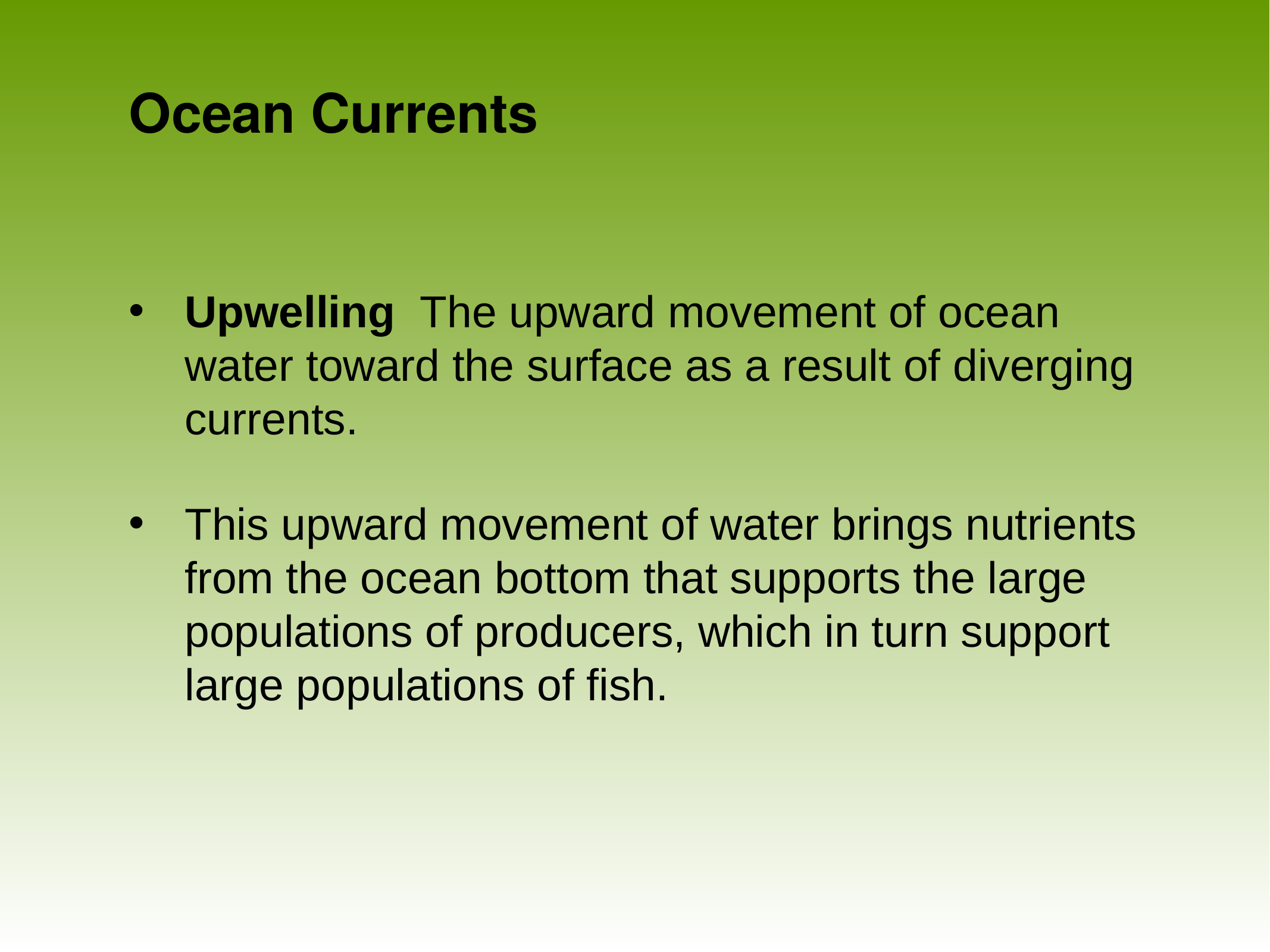

# Ocean Currents
Upwelling  The upward movement of ocean water toward the surface as a result of diverging currents.
This upward movement of water brings nutrients from the ocean bottom that supports the large populations of producers, which in turn support large populations of fish.